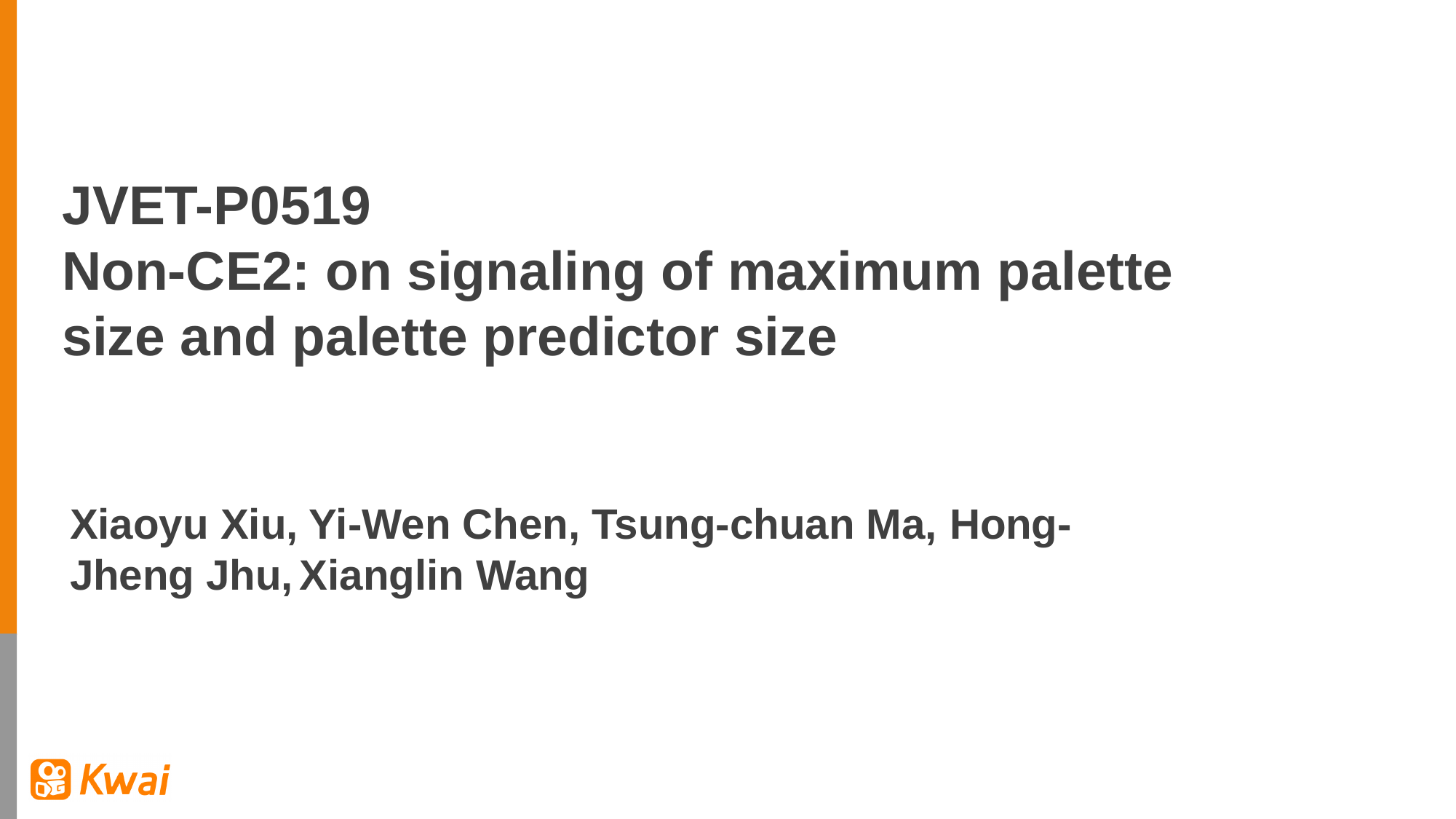

JVET-P0519
Non-CE2: on signaling of maximum palette size and palette predictor size
Xiaoyu Xiu, Yi-Wen Chen, Tsung-chuan Ma, Hong-Jheng Jhu, Xianglin Wang